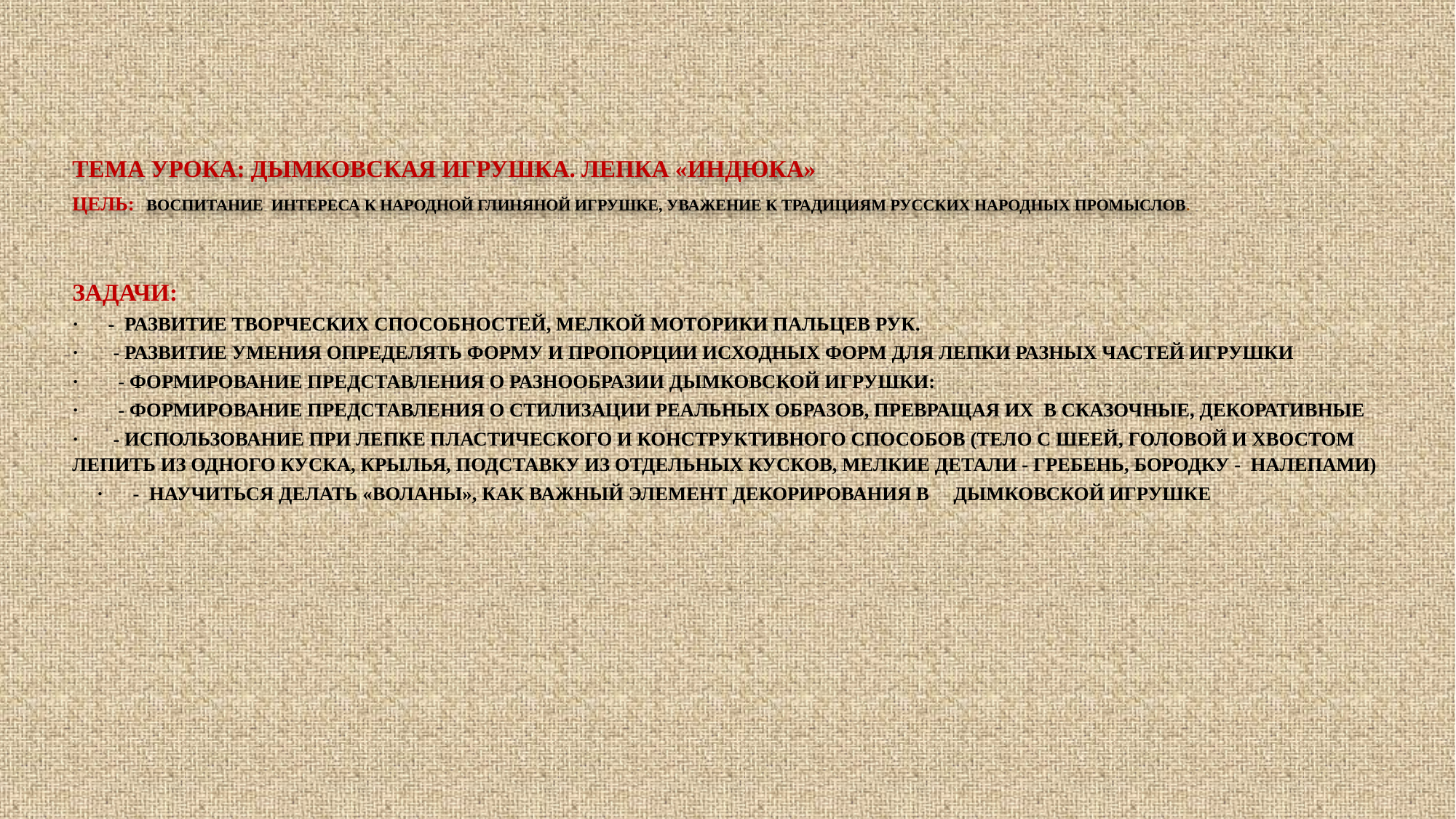

# Тема урока: Дымковская игрушка. Лепка «индюка» Цель:   воспитание  интереса к народной глиняной игрушке, уважение к традициям русских народных промыслов.
Задачи:
·      -  развитие творческих способностей, мелкой моторики пальцев рук.
·       - развитие умения определять форму и пропорции исходных форм для лепки разных частей игрушки
·        - формирование представления о разнообразии Дымковской игрушки:
·        - формирование представления о стилизации реальных образов, превращая их  в сказочные, декоративные
·       - использование при лепке пластического и конструктивного способов (тело с шеей, головой и хвостом лепить из одно­го куска, крылья, подставку из отдельных кусков, мелкие детали - гребень, бородку -  налепами)
     ·      -  научиться делать «воланы», как важный элемент декорирования в     Дымковской игрушке